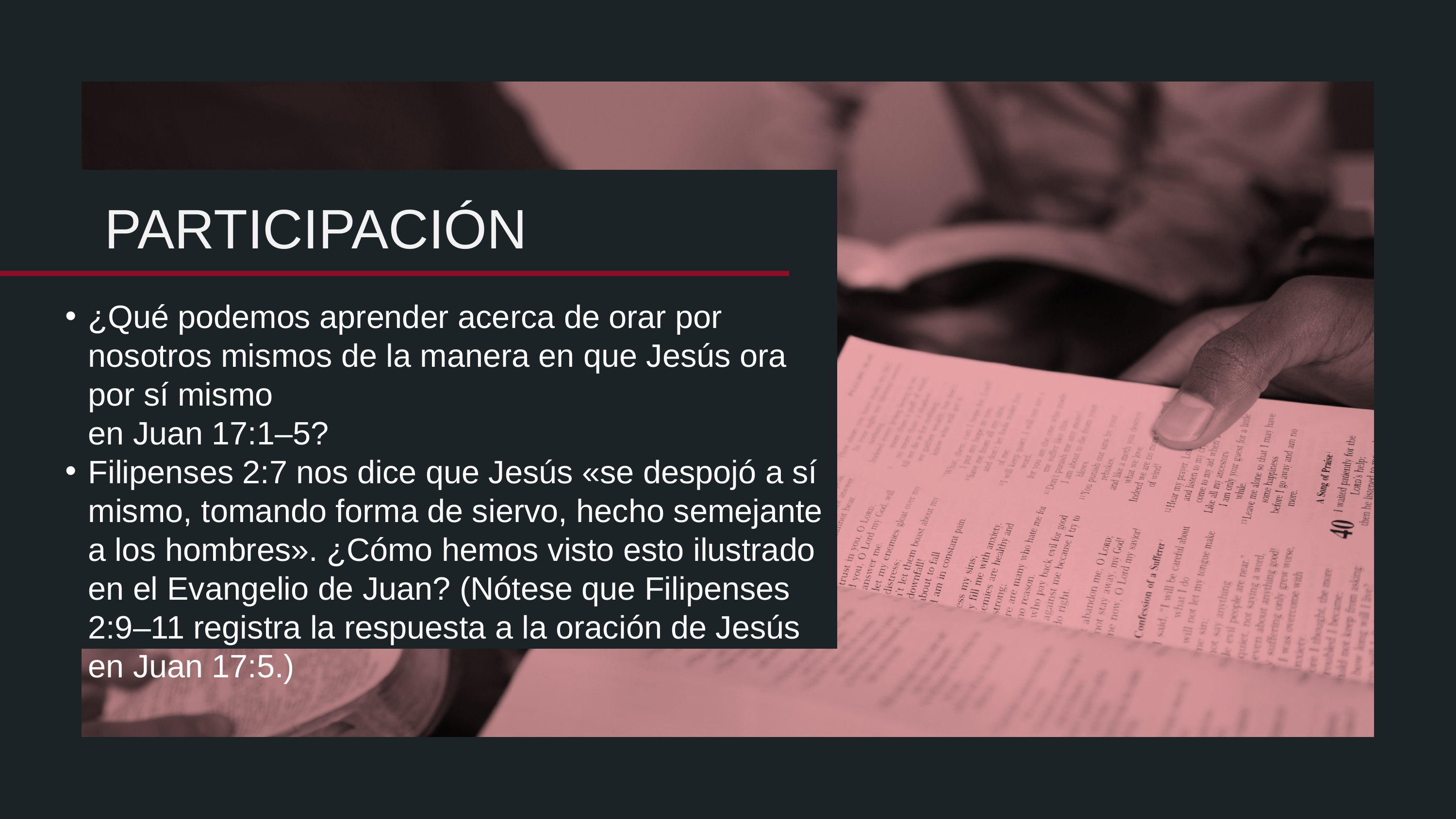

¿Qué podemos aprender acerca de orar por nosotros mismos de la manera en que Jesús ora por sí mismo
en Juan 17:1–5?
Filipenses 2:7 nos dice que Jesús «se despojó a sí mismo, tomando forma de siervo, hecho semejante a los hombres». ¿Cómo hemos visto esto ilustrado en el Evangelio de Juan? (Nótese que Filipenses 2:9–11 registra la respuesta a la oración de Jesús en Juan 17:5.)